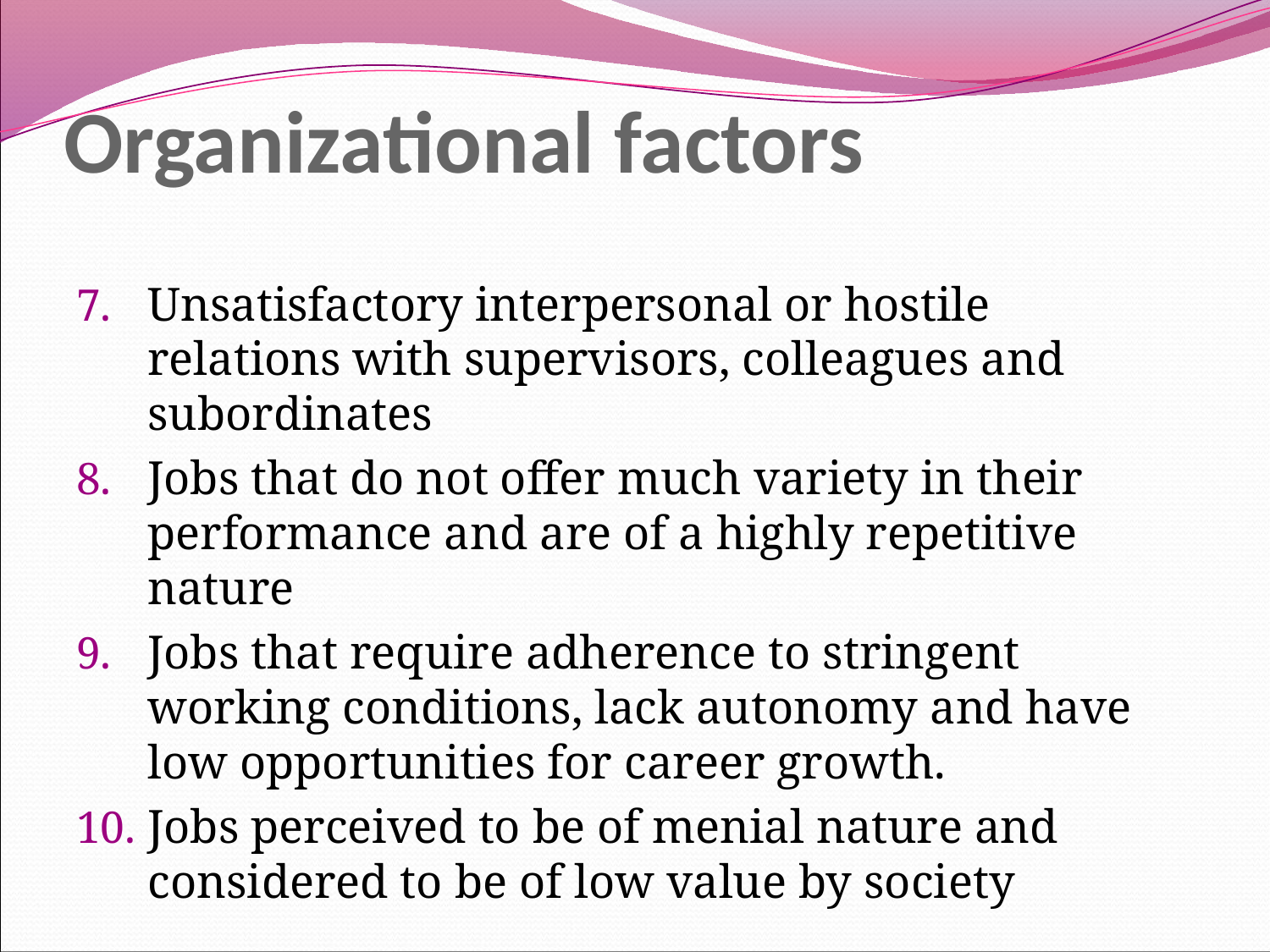

# Organizational factors
Unsatisfactory interpersonal or hostile relations with supervisors, colleagues and subordinates
Jobs that do not offer much variety in their performance and are of a highly repetitive nature
Jobs that require adherence to stringent working conditions, lack autonomy and have low opportunities for career growth.
Jobs perceived to be of menial nature and considered to be of low value by society